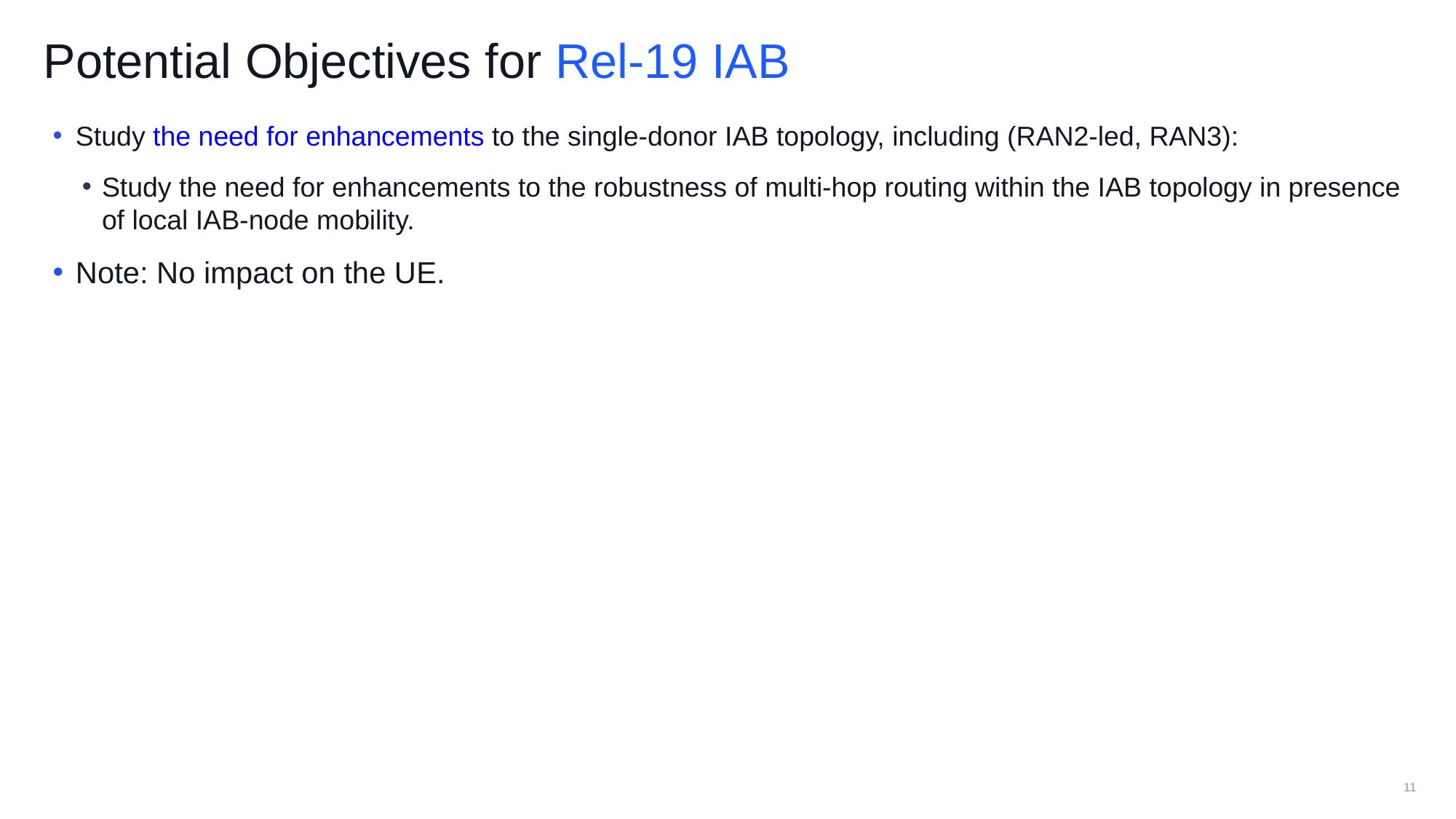

Potential Objectives for Rel-19 IAB
Study the need for enhancements to the single-donor IAB topology, including (RAN2-led, RAN3):
Study the need for enhancements to the robustness of multi-hop routing within the IAB topology in presence of local IAB-node mobility.
Note: No impact on the UE.